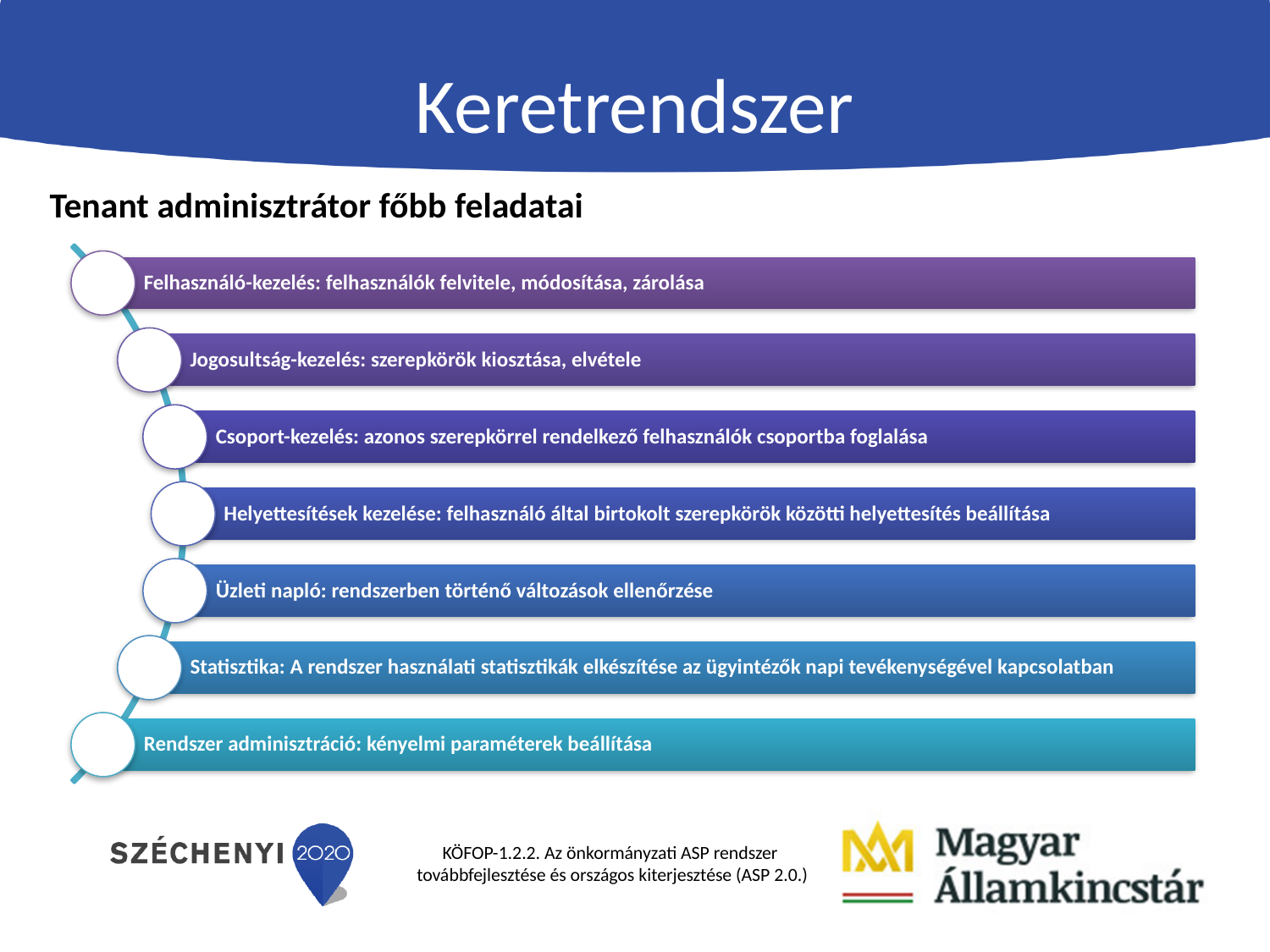

# Keretrendszer
Tenant adminisztrátor főbb feladatai
Felhasználó-kezelés: felhasználók felvitele, módosítása, zárolása
Jogosultság-kezelés: szerepkörök kiosztása, elvétele
Csoport-kezelés: azonos szerepkörrel rendelkező felhasználók csoportba foglalása
Helyettesítések kezelése: felhasználó által birtokolt szerepkörök közötti helyettesítés beállítása
Üzleti napló: rendszerben történő változások ellenőrzése
Statisztika: A rendszer használati statisztikák elkészítése az ügyintézők napi tevékenységével kapcsolatban
Rendszer adminisztráció: kényelmi paraméterek beállítása